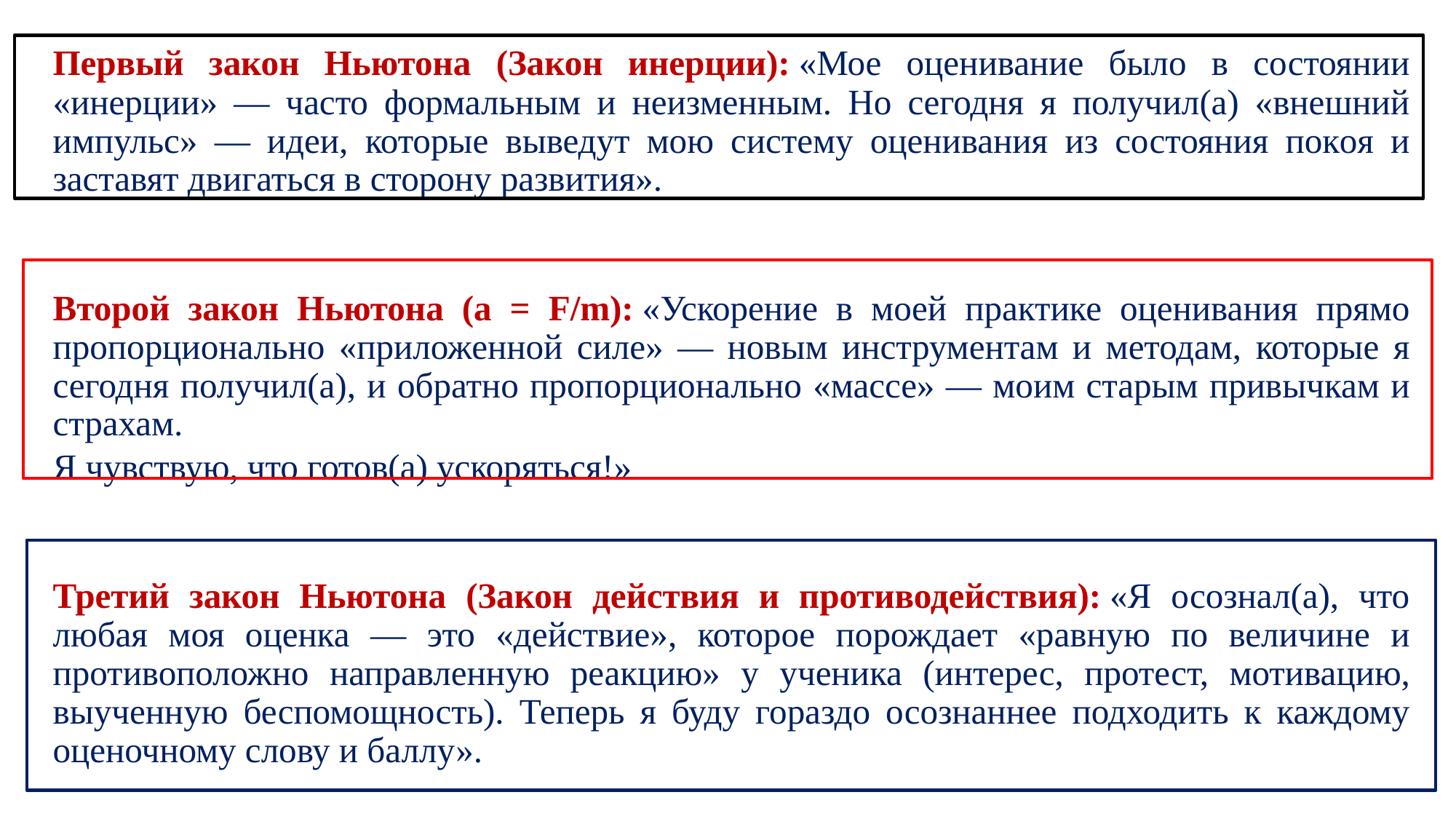

Первый закон Ньютона (Закон инерции): «Мое оценивание было в состоянии «инерции» — часто формальным и неизменным. Но сегодня я получил(а) «внешний импульс» — идеи, которые выведут мою систему оценивания из состояния покоя и заставят двигаться в сторону развития».

Второй закон Ньютона (a = F/m): «Ускорение в моей практике оценивания прямо пропорционально «приложенной силе» — новым инструментам и методам, которые я сегодня получил(а), и обратно пропорционально «массе» — моим старым привычкам и страхам.
Я чувствую, что готов(а) ускоряться!»

Третий закон Ньютона (Закон действия и противодействия): «Я осознал(а), что любая моя оценка — это «действие», которое порождает «равную по величине и противоположно направленную реакцию» у ученика (интерес, протест, мотивацию, выученную беспомощность). Теперь я буду гораздо осознаннее подходить к каждому оценочному слову и баллу».